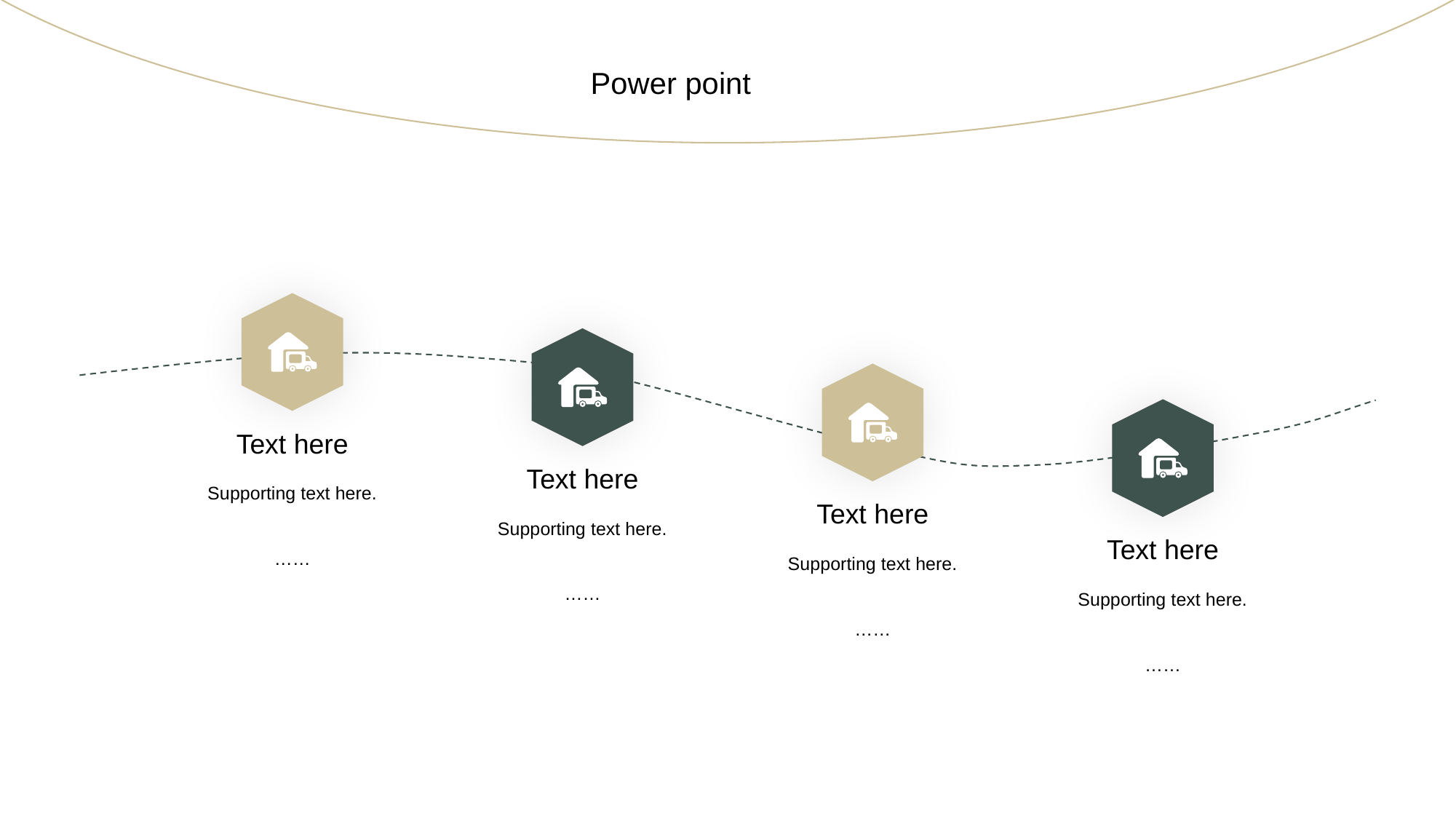

Power point

Text here
Supporting text here.

……
Text here
Supporting text here.

……
Text here
Supporting text here.

……
Text here
Supporting text here.

……